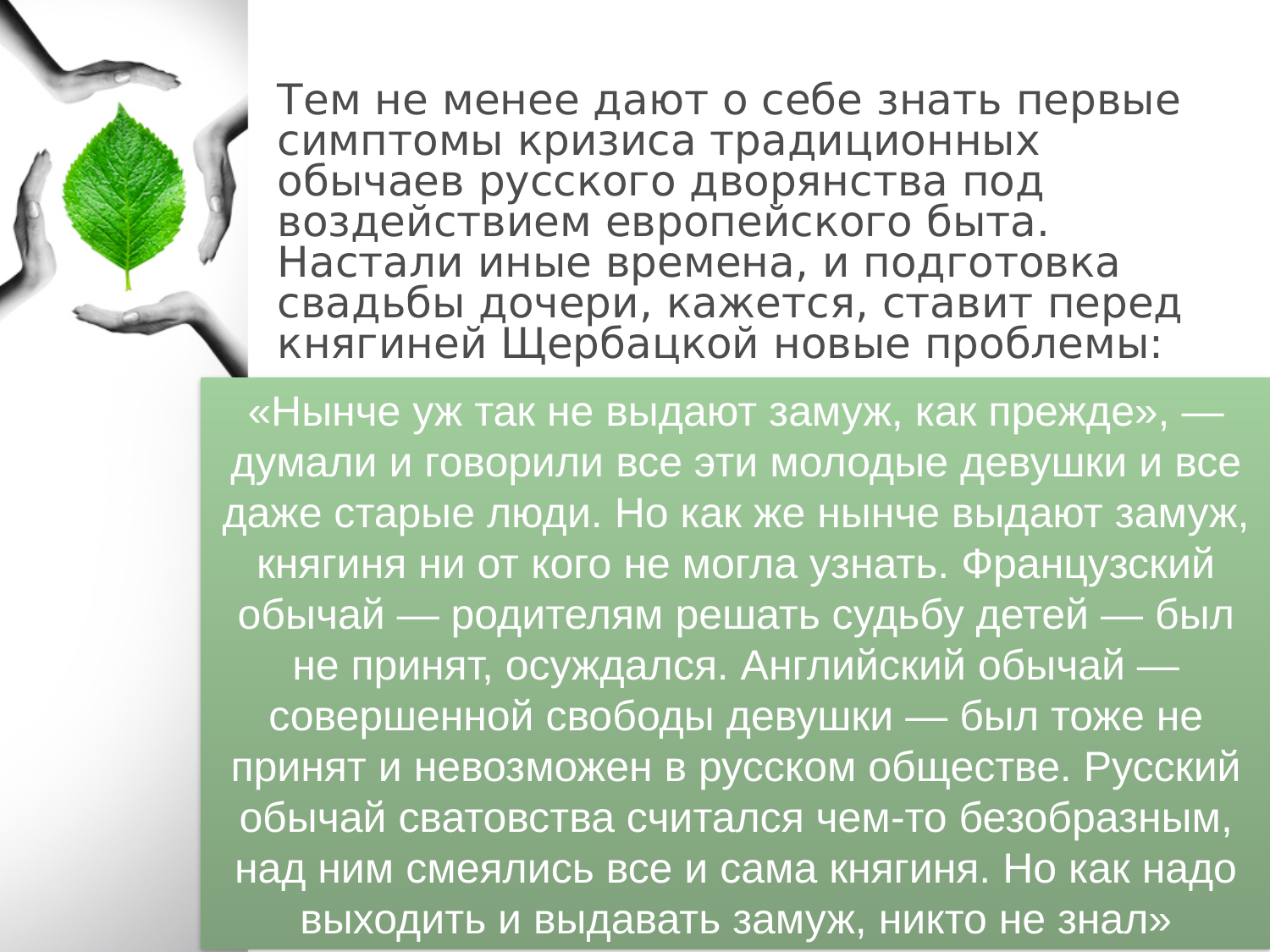

Тем не менее дают о себе знать первые симптомы кризиса традиционных обычаев русского дворянства под воздействием европейского быта. Настали иные времена, и подготовка свадьбы дочери, кажется, ставит перед княгиней Щербацкой новые проблемы:

«Нынче уж так не выдают замуж, как прежде», — думали и говорили все эти молодые девушки и все даже старые люди. Но как же нынче выдают замуж, княгиня ни от кого не могла узнать. Французский обычай — родителям решать судьбу детей — был не принят, осуждался. Английский обычай — совершенной свободы девушки — был тоже не принят и невозможен в русском обществе. Русский обычай сватовства считался чем-то безобразным, над ним смеялись все и сама княгиня. Но как надо выходить и выдавать замуж, никто не знал»